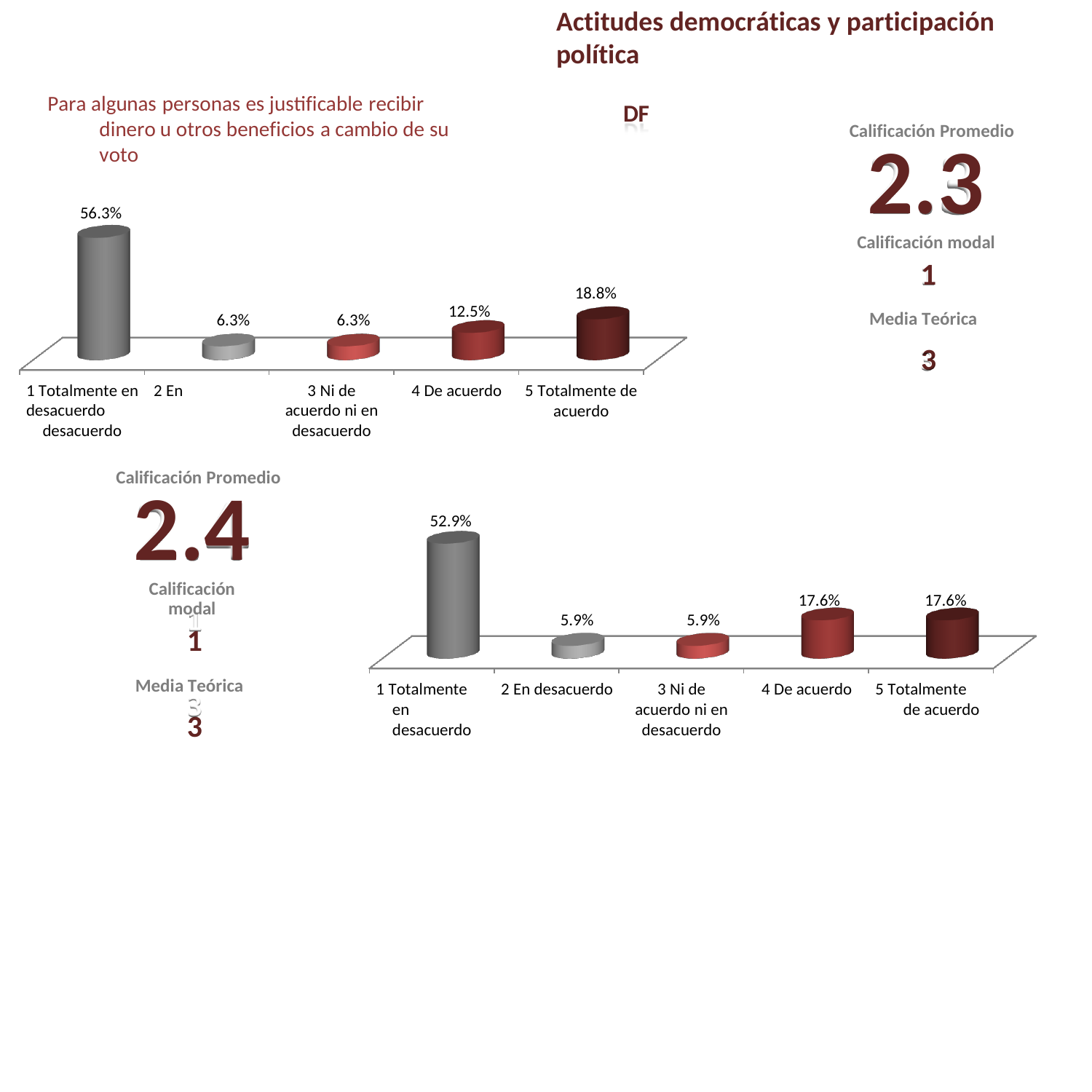

Actitudes democráticas y participación política
Para algunas personas es justificable recibir dinero u otros beneficios a cambio de su voto
DF

Calificación Promedio
2.3
Calificación modal
1

Media Teórica

3

56.3%

18.8%
12.5%
6.3%
6.3%

3 Ni de acuerdo ni en desacuerdo
1 Totalmente en    2 En desacuerdo
desacuerdo
4 De acuerdo
5 Totalmente de
acuerdo

Calificación Promedio
2.4
Calificación modal
1

Media Teórica

3

52.9%
17.6%
17.6%

5.9%
5.9%

3 Ni de acuerdo ni en desacuerdo
1 Totalmente en desacuerdo
5 Totalmente de acuerdo
2 En desacuerdo
4 De acuerdo